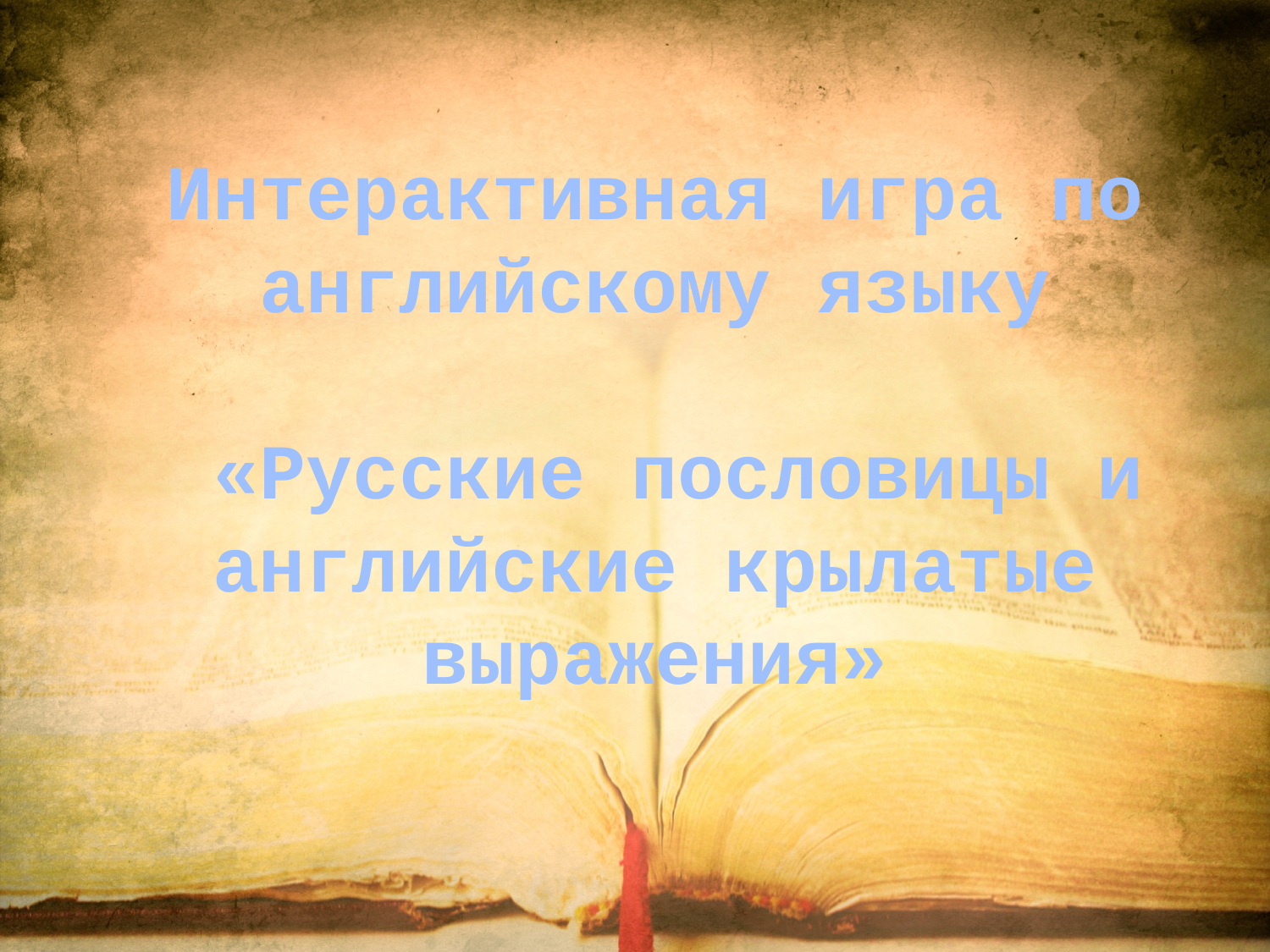

# Интерактивная игра по английскому языку «Русские пословицы и английские крылатые выражения»